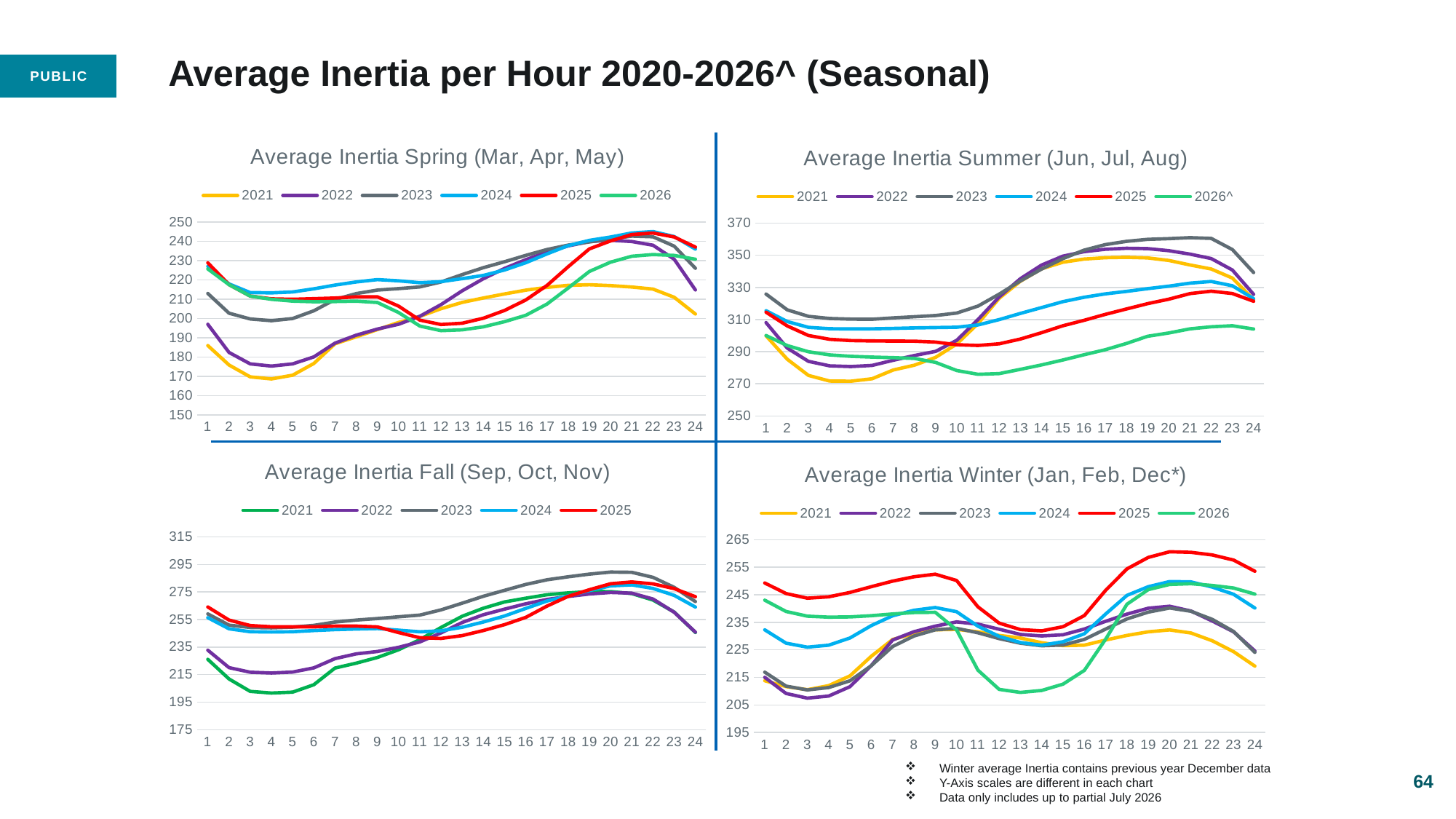

# Average Inertia per Hour 2020-2026^ (Seasonal)

### Chart: Average Inertia Spring (Mar, Apr, May)

| Category | 2021 | 2022 | 2023 | 2024 | 2025 | 2026 |
|---|---|---|---|---|---|---|

### Chart: Average Inertia Summer (Jun, Jul, Aug)

| Category | 2021 | 2022 | 2023 | 2024 | 2025 | 2026^ |
|---|---|---|---|---|---|---|

### Chart: Average Inertia Fall (Sep, Oct, Nov)

| Category | 2021 | 2022 | 2023 | 2024 | 2025 |
|---|---|---|---|---|---|

### Chart: Average Inertia Winter (Jan, Feb, Dec*)

| Category | 2021 | 2022 | 2023 | 2024 | 2025 | 2026 |
|---|---|---|---|---|---|---|
Winter average Inertia contains previous year December data
Y-Axis scales are different in each chart
Data only includes up to partial July 2026
64